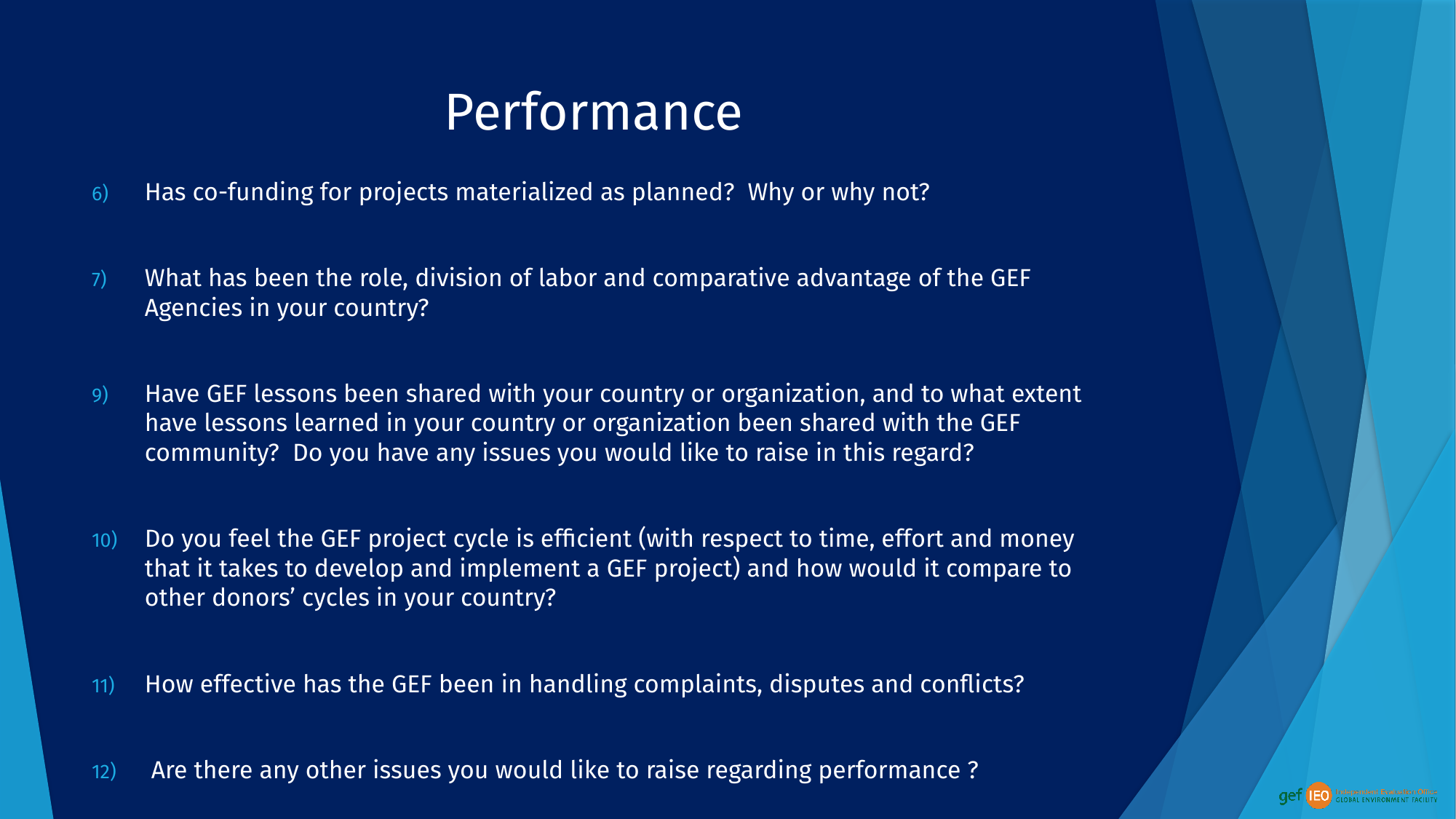

# Performance

Has co-funding for projects materialized as planned?  Why or why not?

What has been the role, division of labor and comparative advantage of the GEF Agencies in your country?

Have GEF lessons been shared with your country or organization, and to what extent have lessons learned in your country or organization been shared with the GEF community?  Do you have any issues you would like to raise in this regard?

Do you feel the GEF project cycle is efficient (with respect to time, effort and money that it takes to develop and implement a GEF project) and how would it compare to other donors’ cycles in your country?

How effective has the GEF been in handling complaints, disputes and conflicts?

 Are there any other issues you would like to raise regarding performance ?